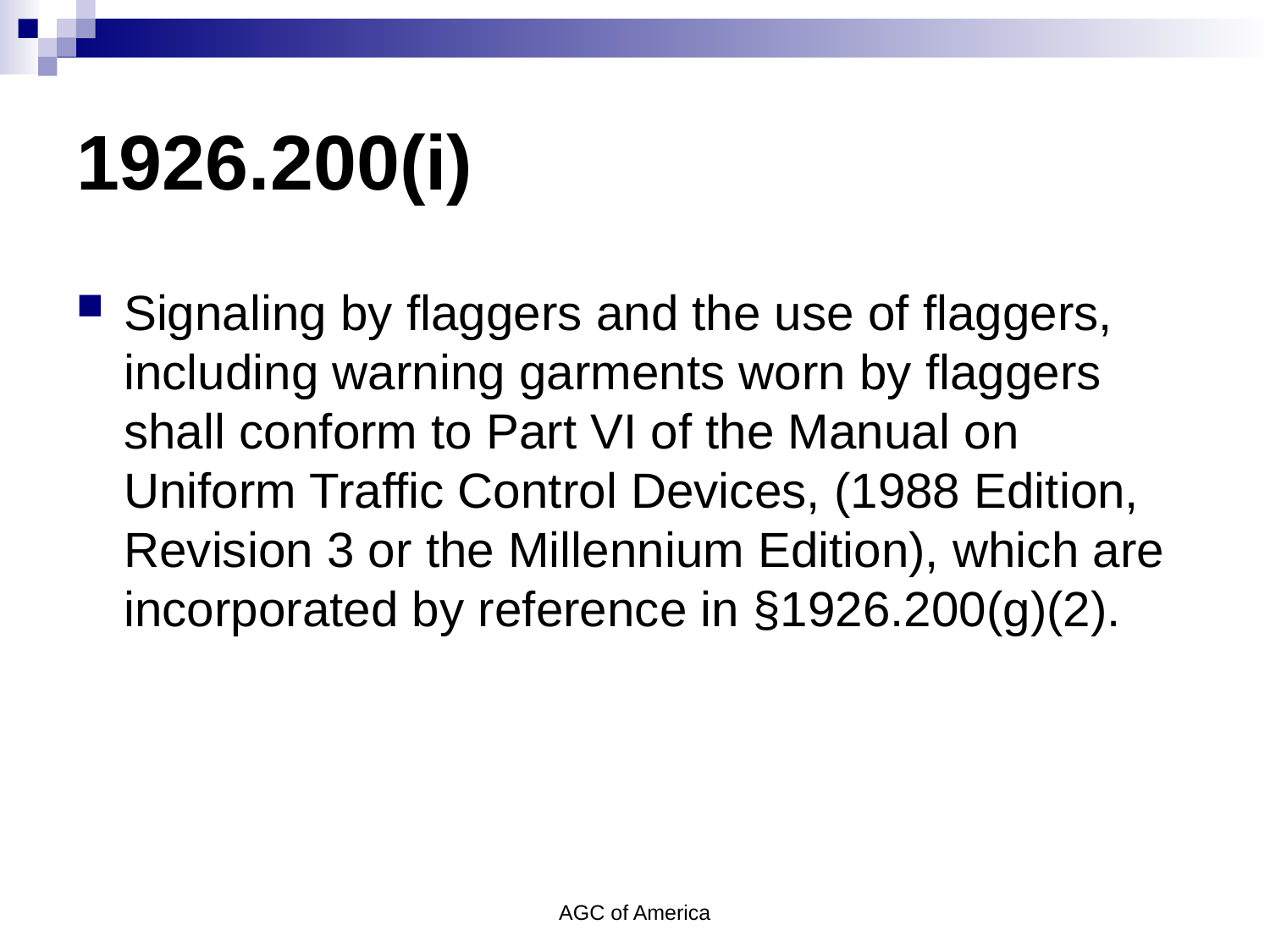

# 1926.200(i)
Signaling by flaggers and the use of flaggers, including warning garments worn by flaggers shall conform to Part VI of the Manual on Uniform Traffic Control Devices, (1988 Edition, Revision 3 or the Millennium Edition), which are incorporated by reference in §1926.200(g)(2).
AGC of America